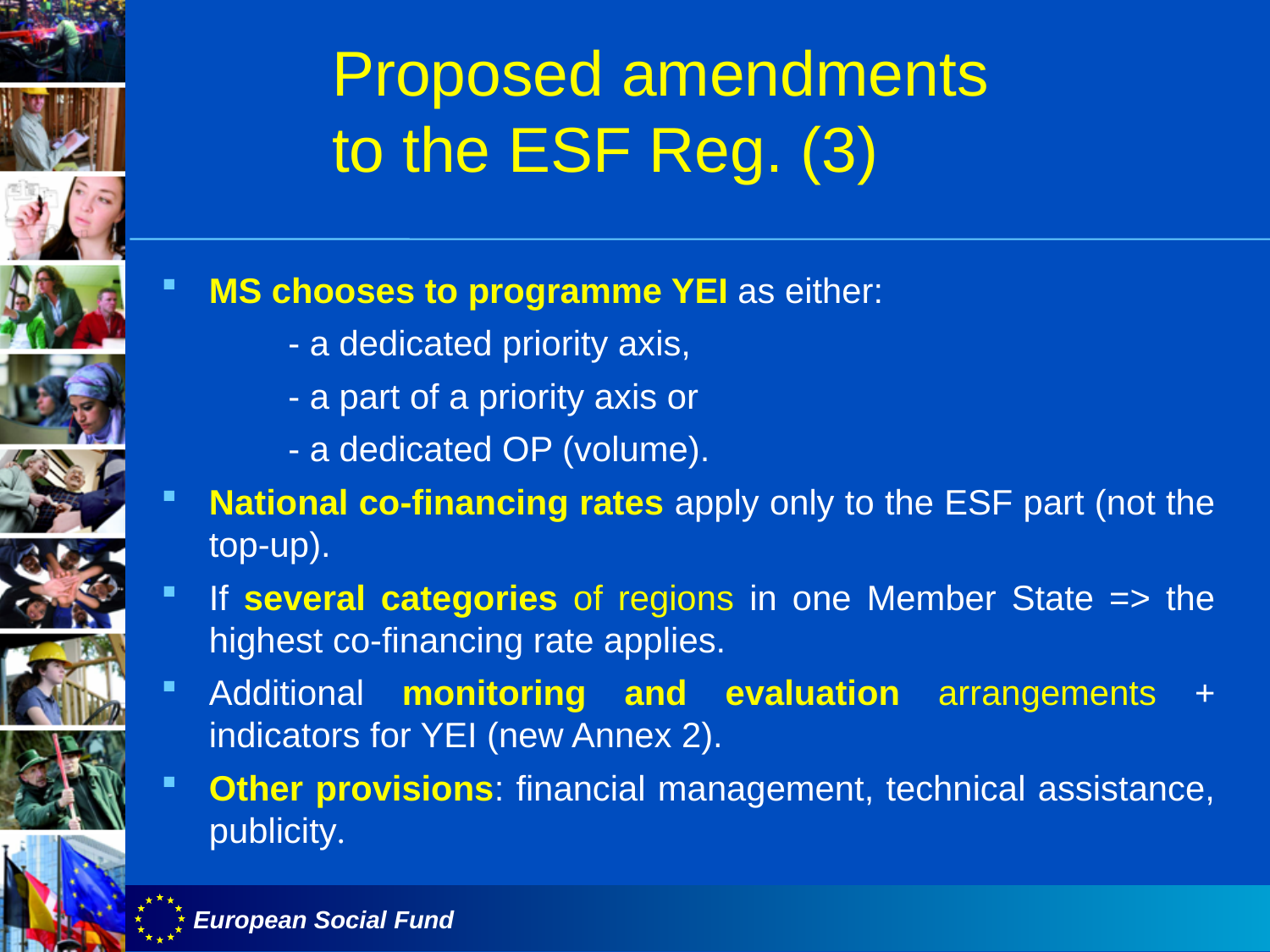

Proposed amendments
to the ESF Reg. (3)

MS chooses to programme YEI as either:
	- a dedicated priority axis,
	- a part of a priority axis or
	- a dedicated OP (volume).
National co-financing rates apply only to the ESF part (not the top-up).
If several categories of regions in one Member State => the highest co-financing rate applies.
Additional monitoring and evaluation arrangements + indicators for YEI (new Annex 2).
Other provisions: financial management, technical assistance, publicity.